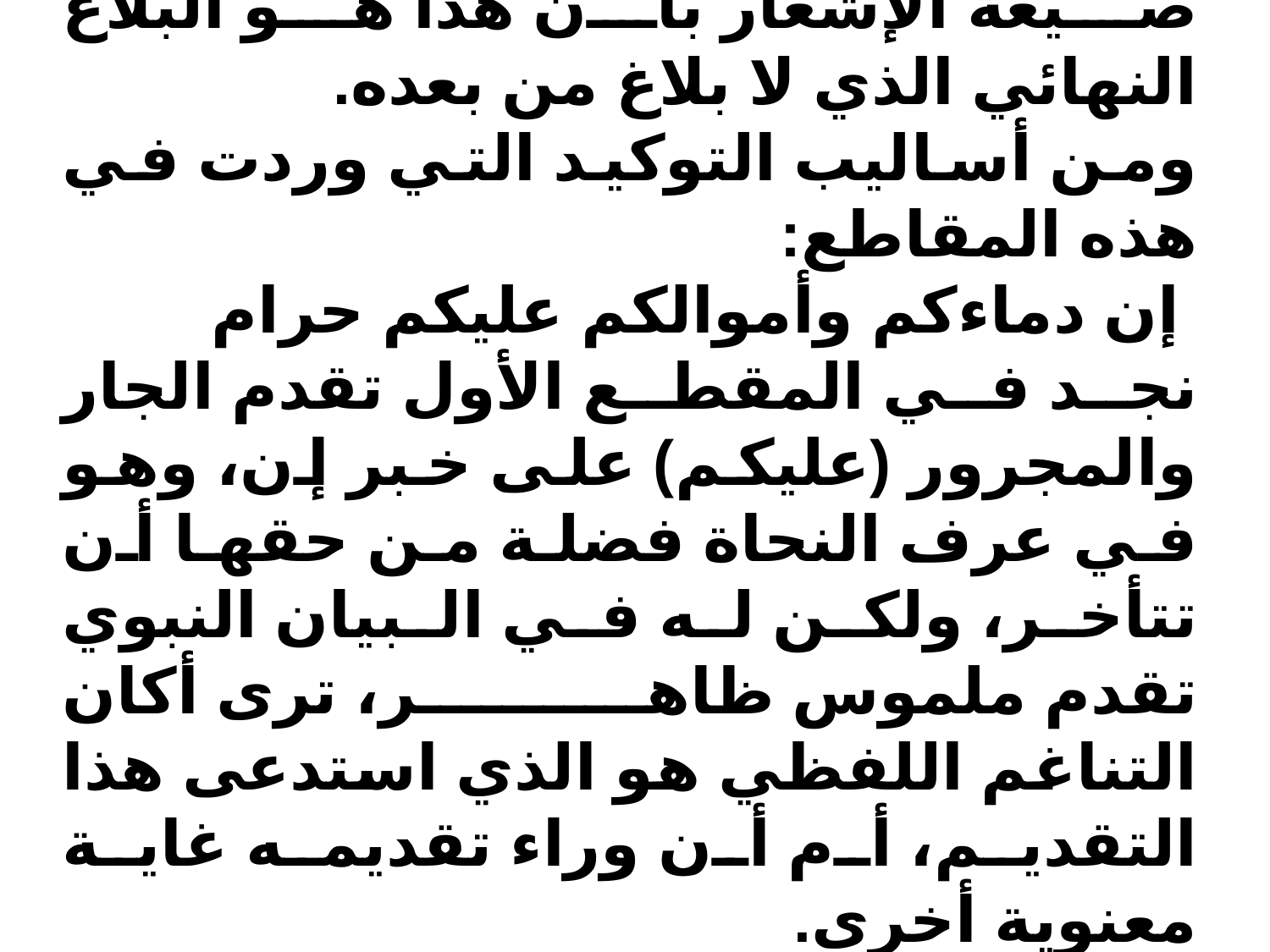

وقد بلغت : صيغة الحسم والقطع، بل صيغة الإشعار بأن هذا هو البلاغ النهائي الذي لا بلاغ من بعده.
ومن أساليب التوكيد التي وردت في هذه المقاطع:
 إن دماءكم وأموالكم عليكم حرام
نجد في المقطع الأول تقدم الجار والمجرور (عليكم) على خبر إن، وهو في عرف النحاة فضلة من حقها أن تتأخر، ولكن له في البيان النبوي تقدم ملموس ظاهر، ترى أكان التناغم اللفظي هو الذي استدعى هذا التقديم، أم أن وراء تقديمه غاية معنوية أخرى.